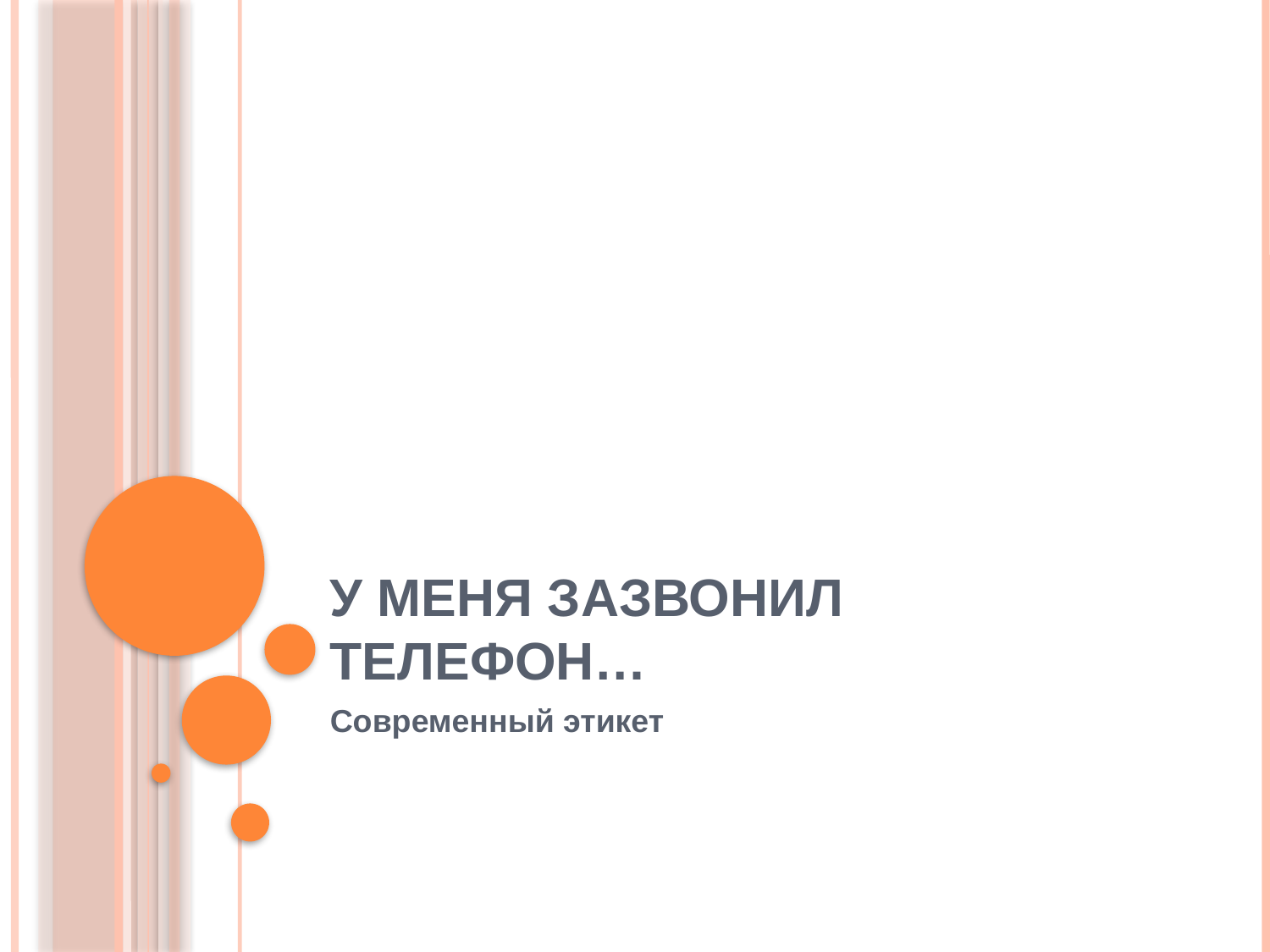

# У меня зазвонил телефон…
Современный этикет